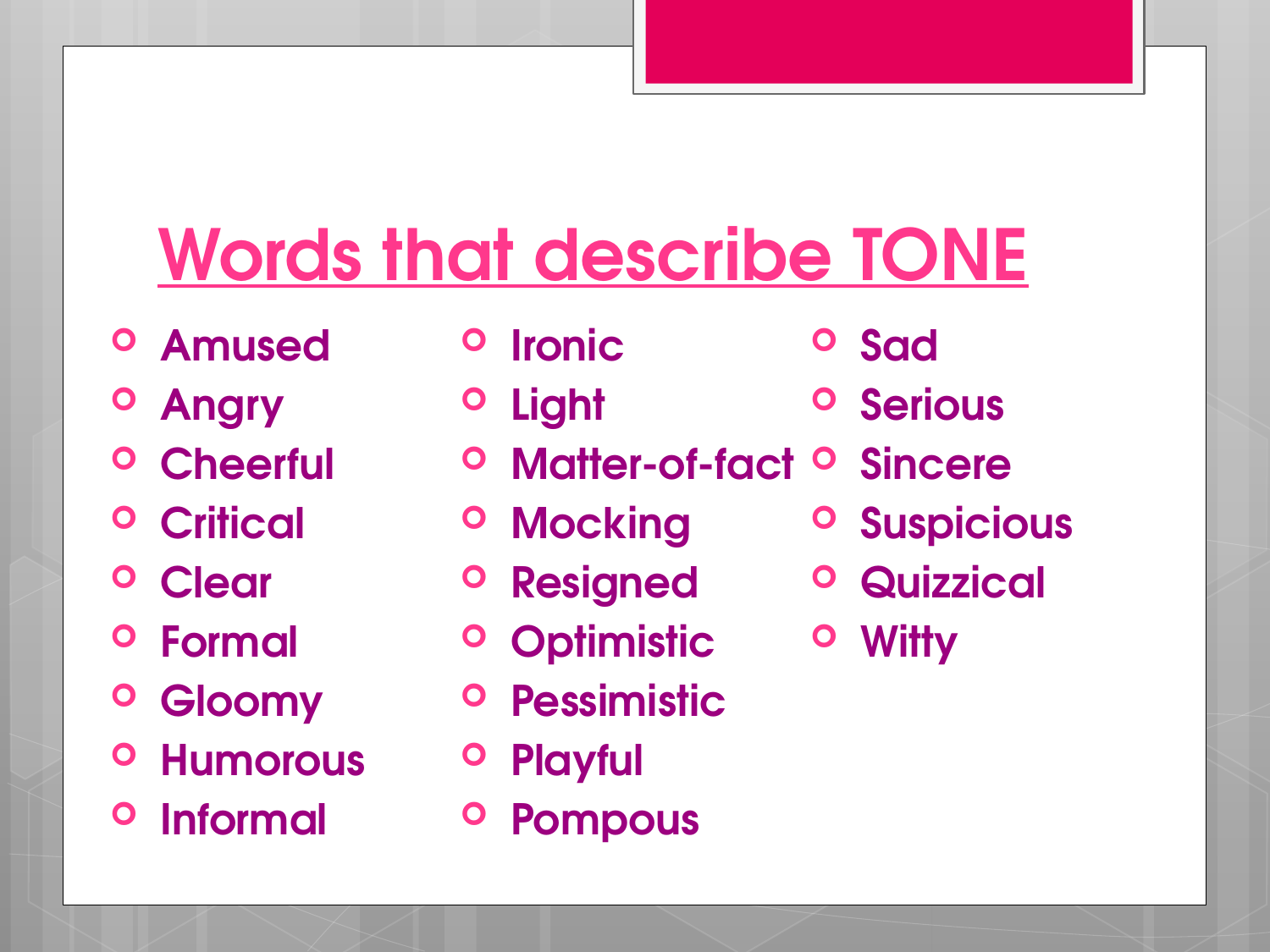

# Words that describe TONE
Amused
Angry
Cheerful
Critical
Clear
Formal
Gloomy
Humorous
Informal
Ironic
Light
Matter-of-fact
Mocking
Resigned
Optimistic
Pessimistic
Playful
Pompous
Sad
Serious
Sincere
Suspicious
Quizzical
Witty